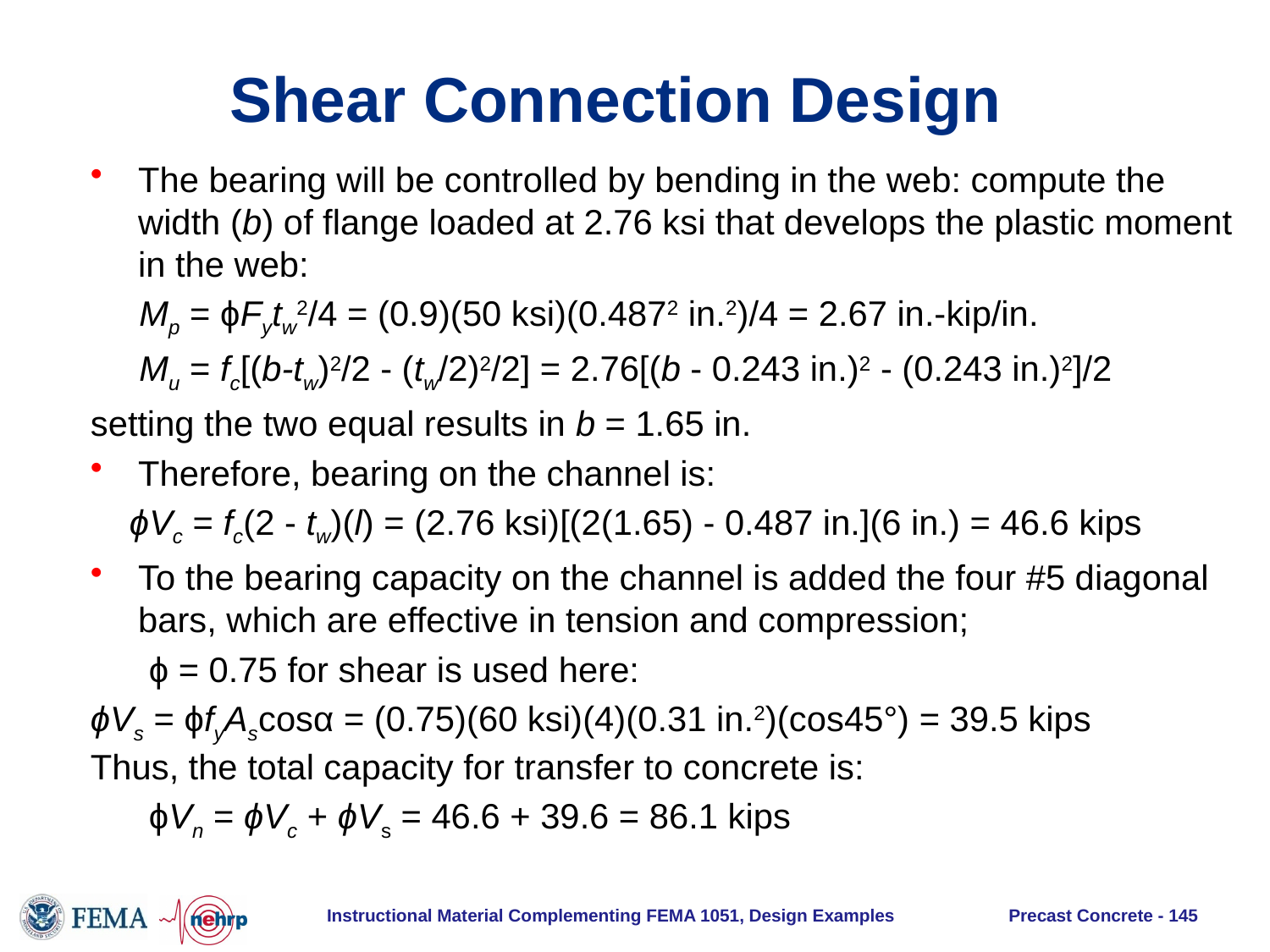

# Shear Connection Design
The bearing will be controlled by bending in the web: compute the width (b) of flange loaded at 2.76 ksi that develops the plastic moment in the web:
     Mp = ϕFytw2/4 = (0.9)(50 ksi)(0.4872 in.2)/4 = 2.67 in.-kip/in.
     Mu = fc[(b-tw)2/2 - (tw/2)2/2] = 2.76[(b - 0.243 in.)2 - (0.243 in.)2]/2
setting the two equal results in b = 1.65 in.
Therefore, bearing on the channel is:
    ϕVc = fc(2 - tw)(l) = (2.76 ksi)[(2(1.65) - 0.487 in.](6 in.) = 46.6 kips
To the bearing capacity on the channel is added the four #5 diagonal bars, which are effective in tension and compression;
      ϕ = 0.75 for shear is used here:
ϕVs = ϕfyAscosα = (0.75)(60 ksi)(4)(0.31 in.2)(cos45°) = 39.5 kips
Thus, the total capacity for transfer to concrete is:
      ϕVn = ϕVc + ϕVs = 46.6 + 39.6 = 86.1 kips